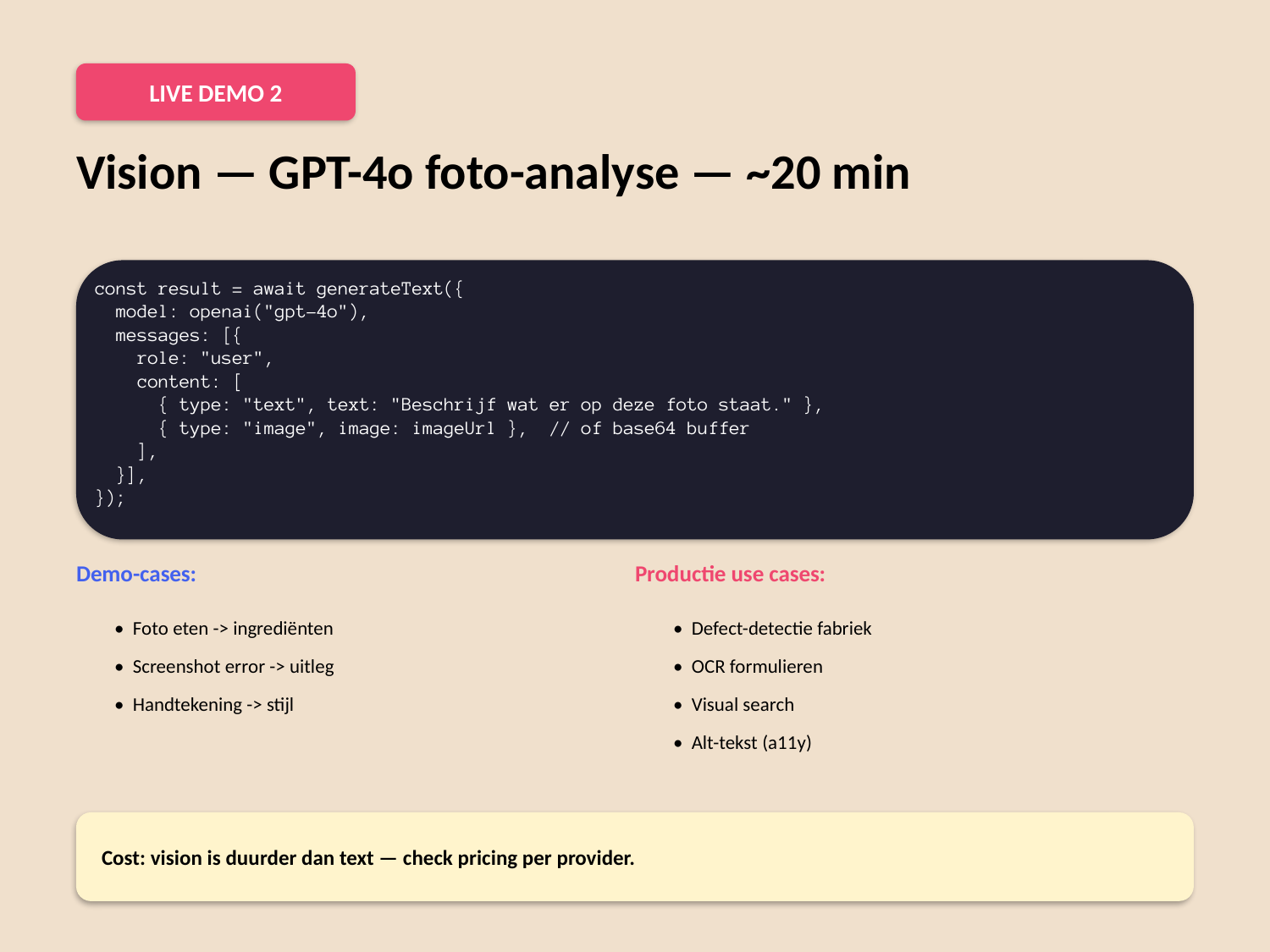

LIVE DEMO 2
Vision — GPT-4o foto-analyse — ~20 min

const result = await generateText({
  model: openai("gpt-4o"),
  messages: [{
    role: "user",
    content: [
      { type: "text", text: "Beschrijf wat er op deze foto staat." },
      { type: "image", image: imageUrl },  // of base64 buffer
    ],
  }],
});
Demo-cases:
Productie use cases:
•  Foto eten -> ingrediënten
•  Defect-detectie fabriek
•  Screenshot error -> uitleg
•  OCR formulieren
•  Handtekening -> stijl
•  Visual search
•  Alt-tekst (a11y)

Cost: vision is duurder dan text — check pricing per provider.